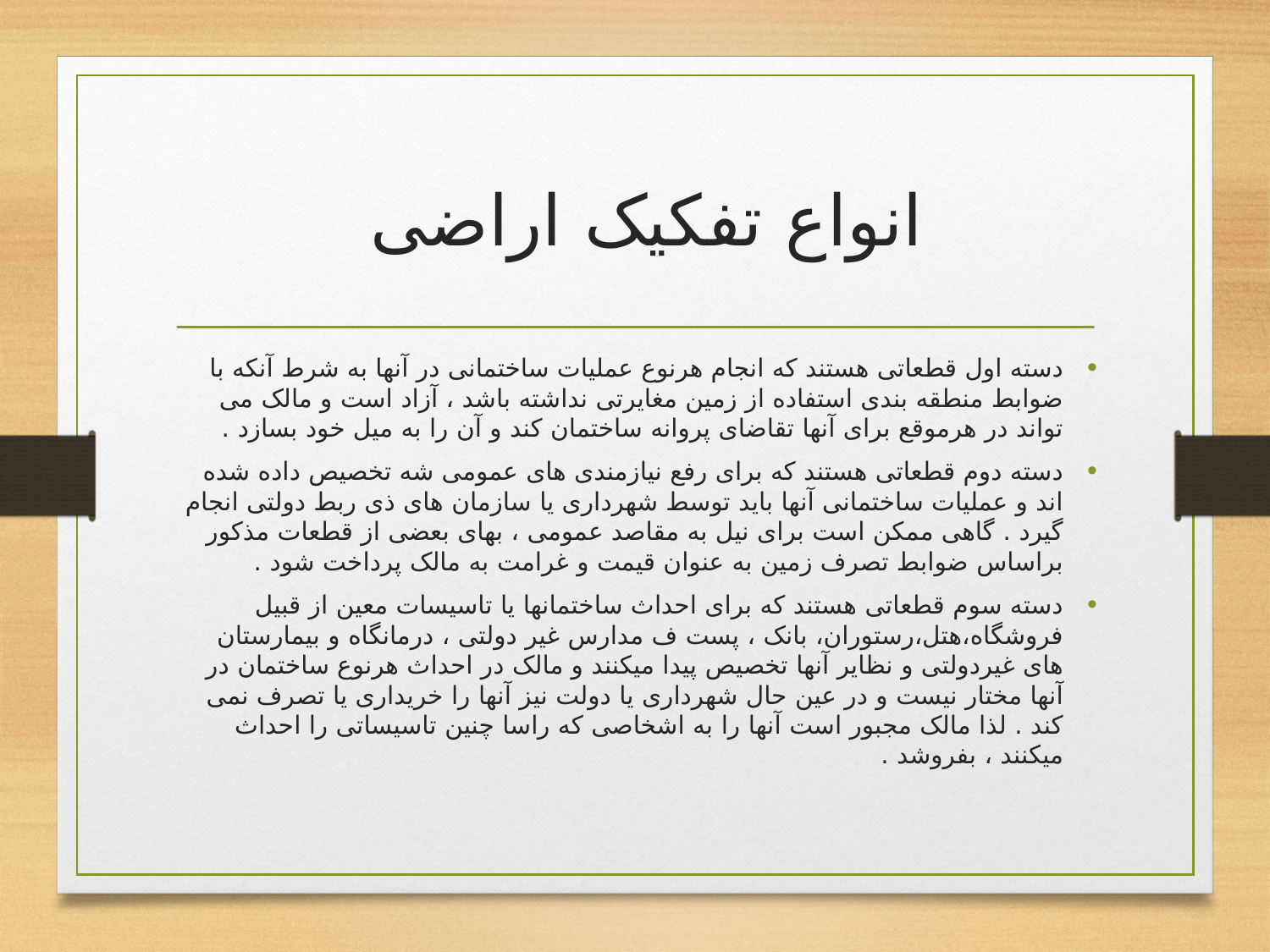

# انواع تفکیک اراضی
دسته اول قطعاتی هستند که انجام هرنوع عملیات ساختمانی در آنها به شرط آنکه با ضوابط منطقه بندی استفاده از زمین مغایرتی نداشته باشد ، آزاد است و مالک می تواند در هرموقع برای آنها تقاضای پروانه ساختمان کند و آن را به میل خود بسازد .
دسته دوم قطعاتی هستند که برای رفع نیازمندی های عمومی شه تخصیص داده شده اند و عملیات ساختمانی آنها باید توسط شهرداری یا سازمان های ذی ربط دولتی انجام گیرد . گاهی ممکن است برای نیل به مقاصد عمومی ، بهای بعضی از قطعات مذکور براساس ضوابط تصرف زمین به عنوان قیمت و غرامت به مالک پرداخت شود .
دسته سوم قطعاتی هستند که برای احداث ساختمانها یا تاسیسات معین از قبیل فروشگاه،هتل،رستوران، بانک ، پست ف مدارس غیر دولتی ، درمانگاه و بیمارستان های غیردولتی و نظایر آنها تخصیص پیدا میکنند و مالک در احداث هرنوع ساختمان در آنها مختار نیست و در عین حال شهرداری یا دولت نیز آنها را خریداری یا تصرف نمی کند . لذا مالک مجبور است آنها را به اشخاصی که راسا چنین تاسیساتی را احداث میکنند ، بفروشد .